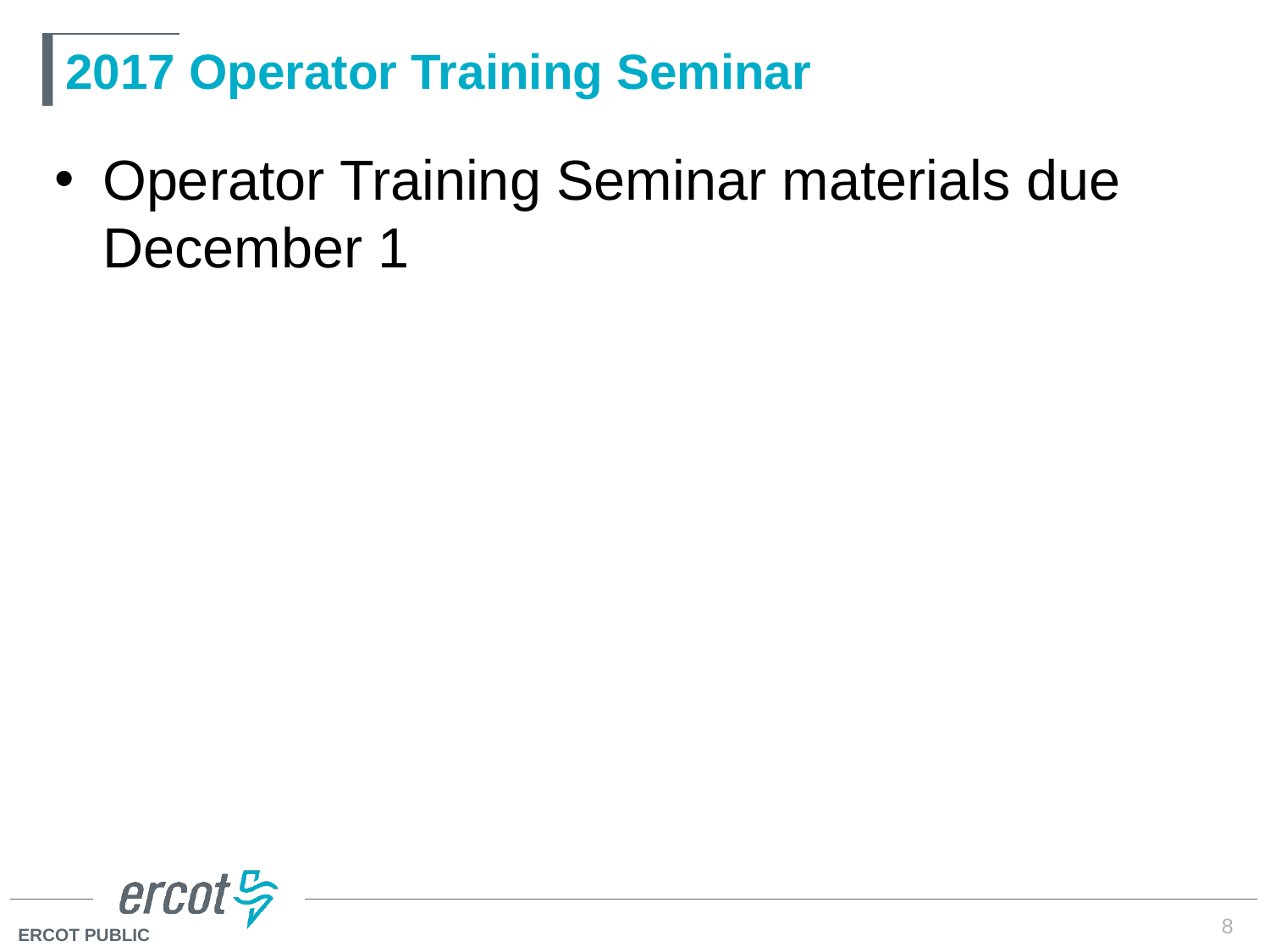

# 2017 Operator Training Seminar
Operator Training Seminar materials due December 1
8